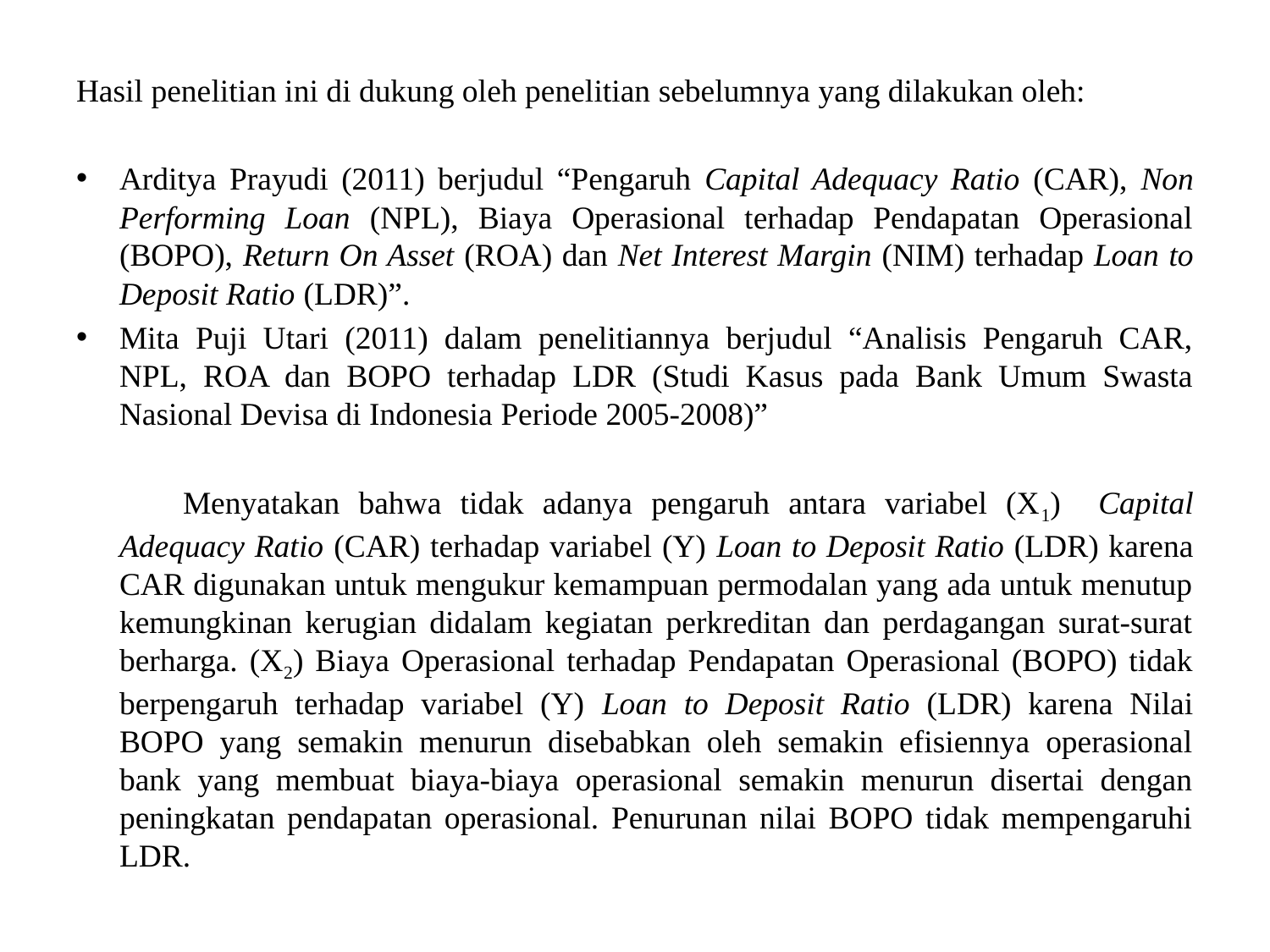

#
Hasil penelitian ini di dukung oleh penelitian sebelumnya yang dilakukan oleh:

Arditya Prayudi (2011) berjudul “Pengaruh Capital Adequacy Ratio (CAR), Non Performing Loan (NPL), Biaya Operasional terhadap Pendapatan Operasional (BOPO), Return On Asset (ROA) dan Net Interest Margin (NIM) terhadap Loan to Deposit Ratio (LDR)”.
Mita Puji Utari (2011) dalam penelitiannya berjudul “Analisis Pengaruh CAR, NPL, ROA dan BOPO terhadap LDR (Studi Kasus pada Bank Umum Swasta Nasional Devisa di Indonesia Periode 2005-2008)”

		Menyatakan bahwa tidak adanya pengaruh antara variabel (X1)  Capital Adequacy Ratio (CAR) terhadap variabel (Y) Loan to Deposit Ratio (LDR) karena CAR digunakan untuk mengukur kemampuan permodalan yang ada untuk menutup kemungkinan kerugian didalam kegiatan perkreditan dan perdagangan surat-surat berharga. (X2) Biaya Operasional terhadap Pendapatan Operasional (BOPO) tidak berpengaruh terhadap variabel (Y) Loan to Deposit Ratio (LDR) karena Nilai BOPO yang semakin menurun disebabkan oleh semakin efisiennya operasional bank yang membuat biaya-biaya operasional semakin menurun disertai dengan peningkatan pendapatan operasional. Penurunan nilai BOPO tidak mempengaruhi LDR.